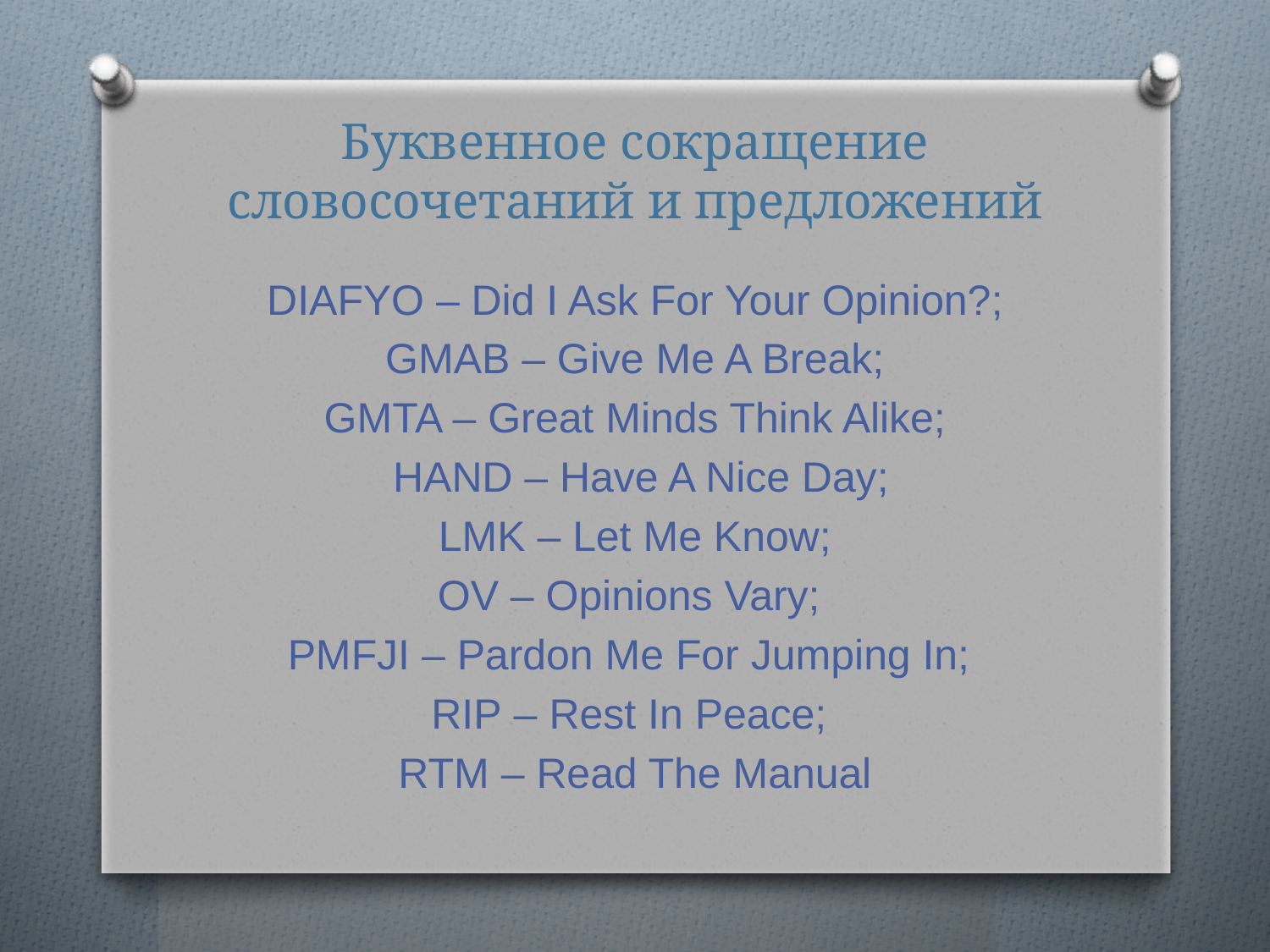

# Буквенное сокращение словосочетаний и предложений
DIAFYO – Did I Ask For Your Opinion?;
GMAB – Give Me A Break;
GMTA – Great Minds Think Alike;
 HAND – Have A Nice Day;
 LMK – Let Me Know;
OV – Opinions Vary;
PMFJI – Pardon Me For Jumping In;
RIP – Rest In Peace;
RTM – Read The Manual